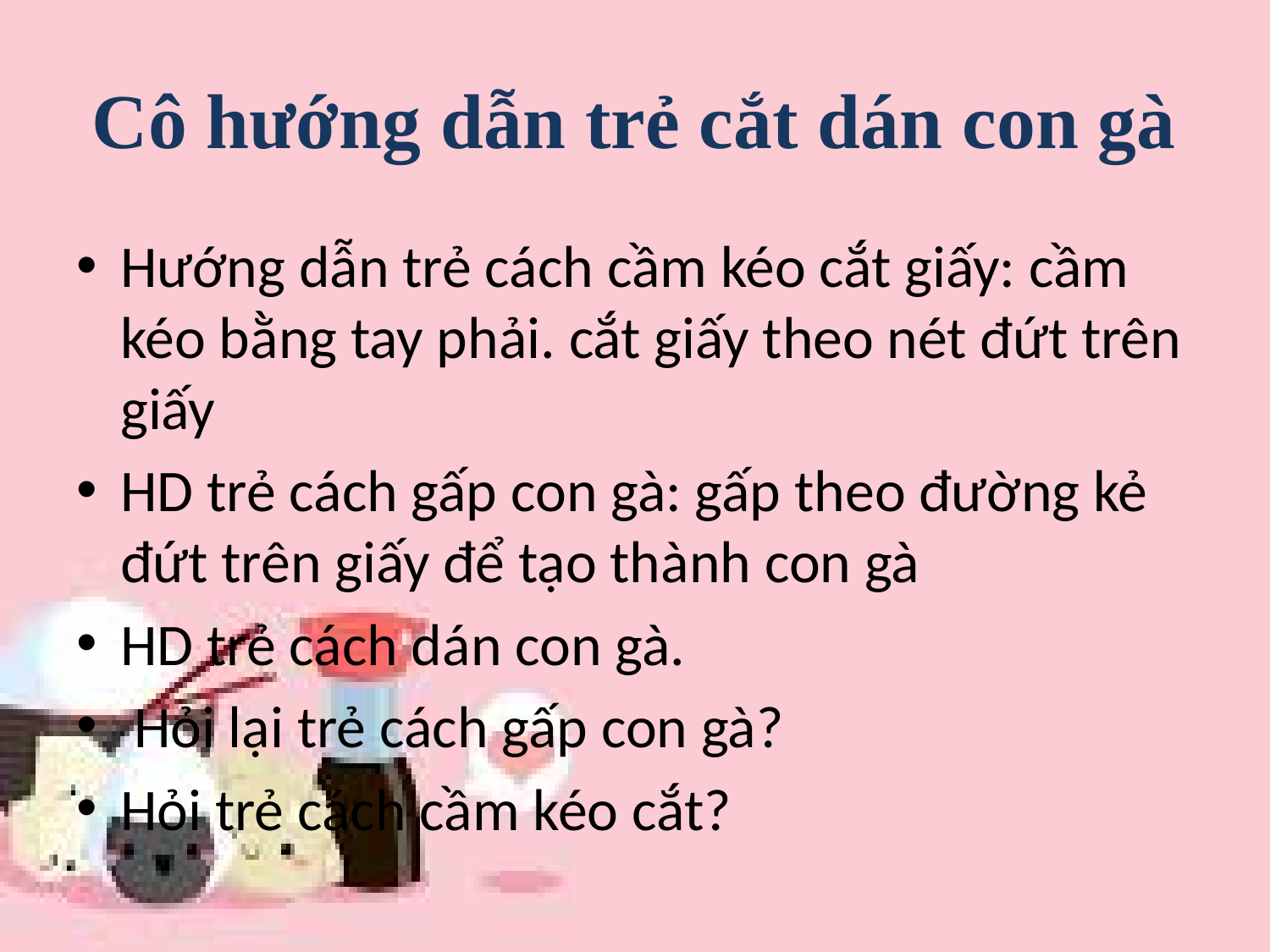

# Cô hướng dẫn trẻ cắt dán con gà
Hướng dẫn trẻ cách cầm kéo cắt giấy: cầm kéo bằng tay phải. cắt giấy theo nét đứt trên giấy
HD trẻ cách gấp con gà: gấp theo đường kẻ đứt trên giấy để tạo thành con gà
HD trẻ cách dán con gà.
 Hỏi lại trẻ cách gấp con gà?
Hỏi trẻ cách cầm kéo cắt?